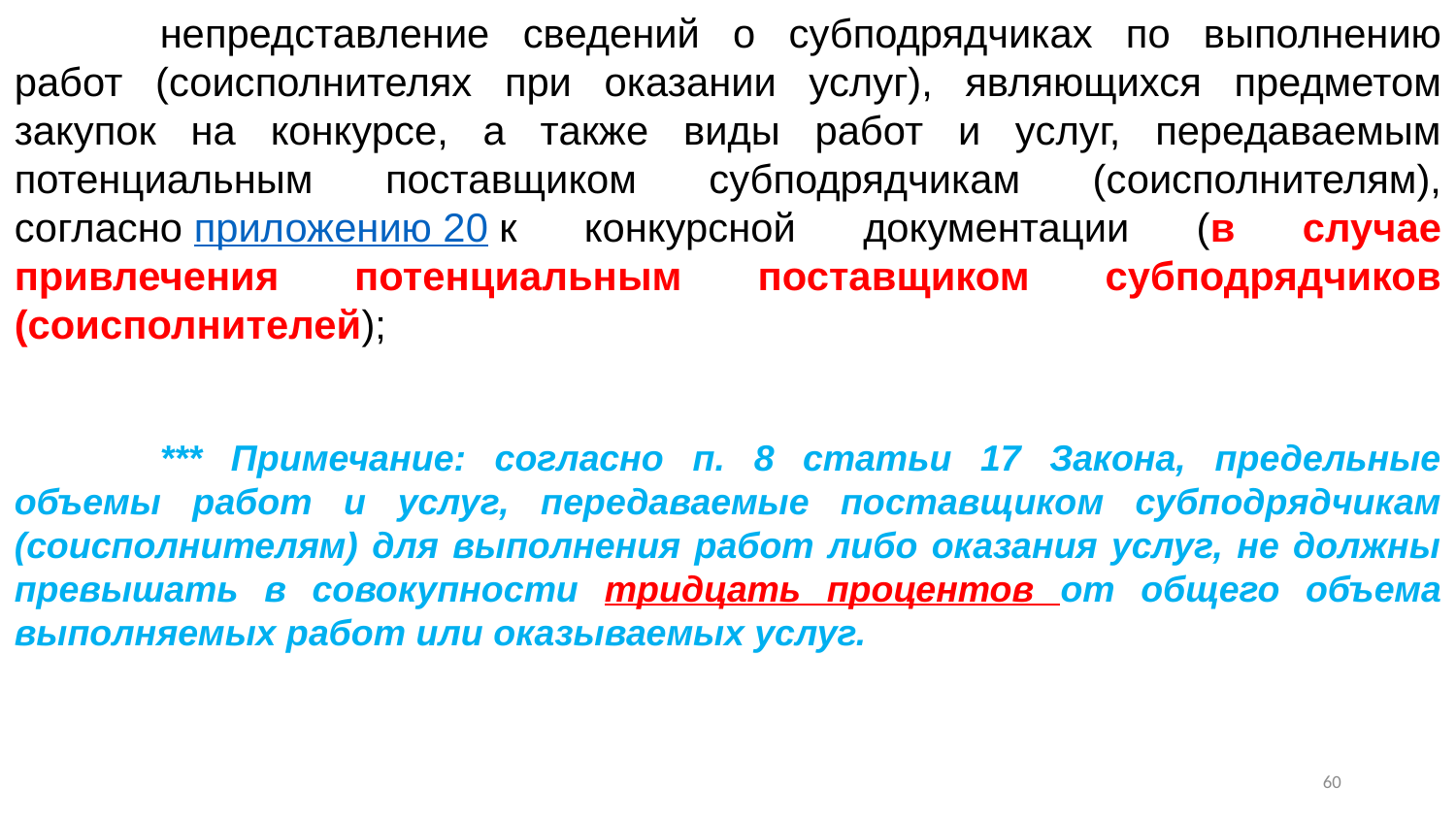

непредставление сведений о субподрядчиках по выполнению работ (соисполнителях при оказании услуг), являющихся предметом закупок на конкурсе, а также виды работ и услуг, передаваемым потенциальным поставщиком субподрядчикам (соисполнителям), согласно приложению 20 к конкурсной документации (в случае привлечения потенциальным поставщиком субподрядчиков (соисполнителей);

	*** Примечание: согласно п. 8 статьи 17 Закона, предельные объемы работ и услуг, передаваемые поставщиком субподрядчикам (соисполнителям) для выполнения работ либо оказания услуг, не должны превышать в совокупности тридцать процентов от общего объема выполняемых работ или оказываемых услуг.
60